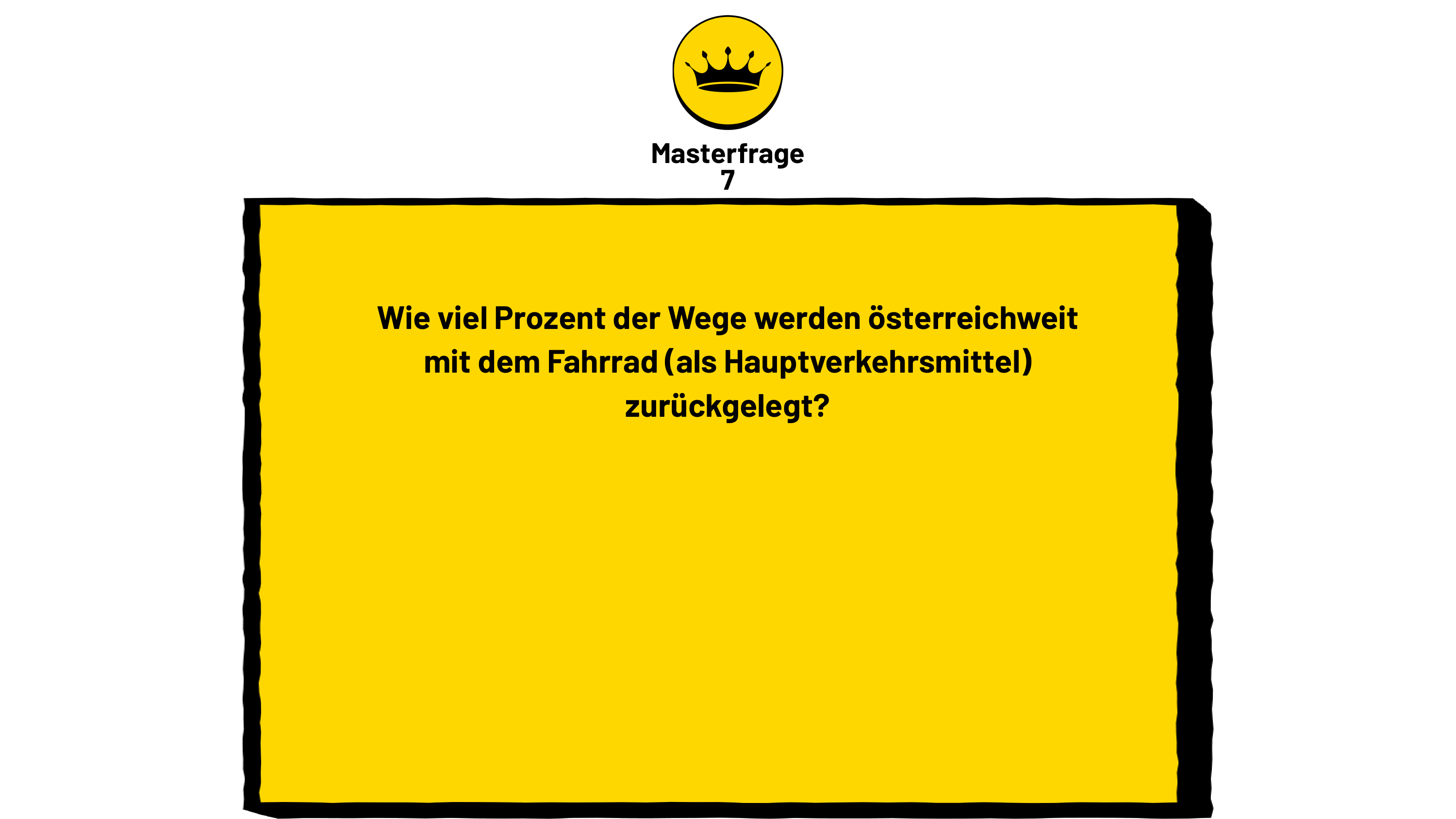

Masterfrage
7
Wie viel Prozent der Wege werden österreichweit mit dem Fahrrad (als Hauptverkehrsmittel) zurückgelegt?